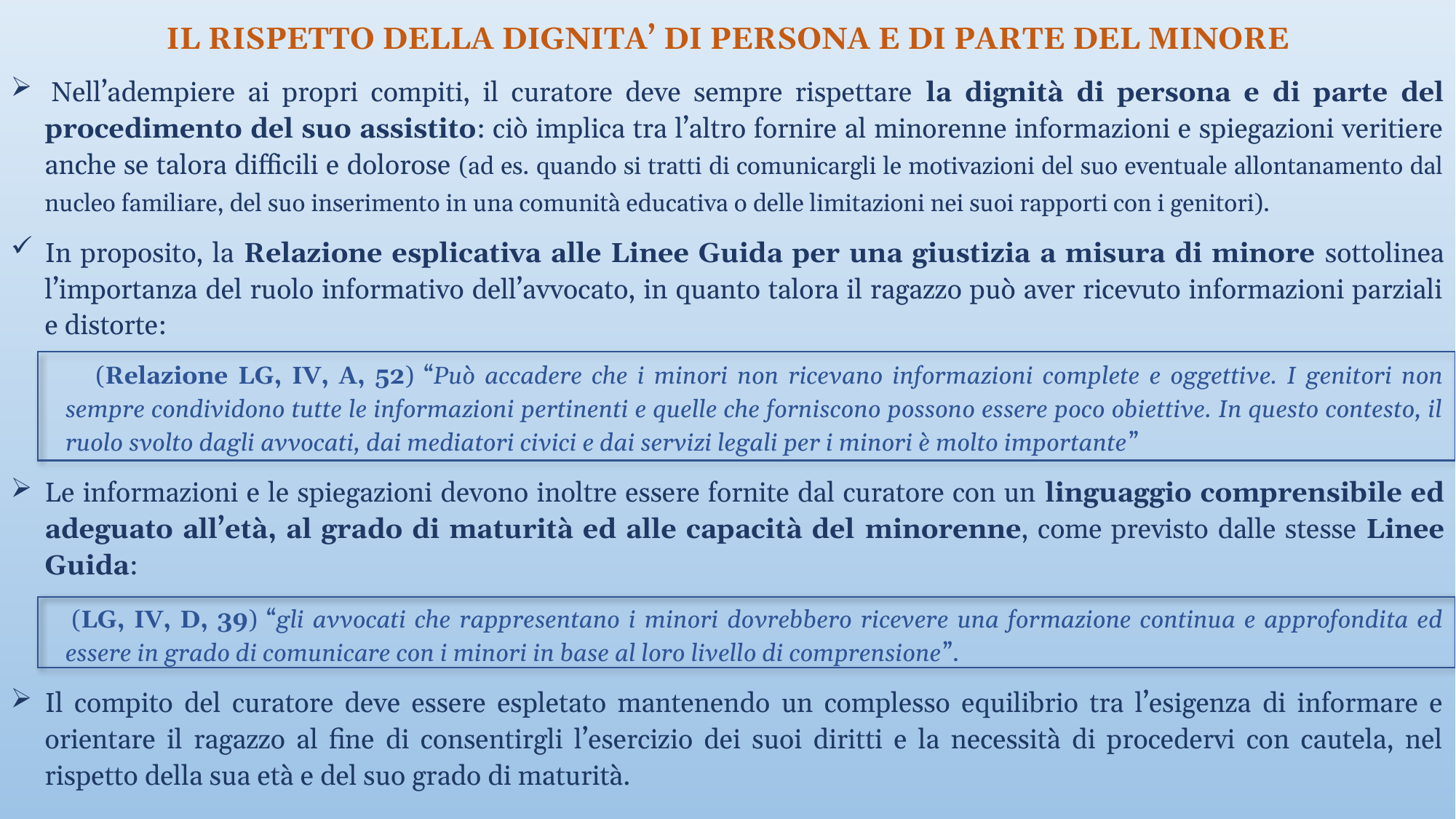

IL RISPETTO DELLA DIGNITA’ DI PERSONA E DI PARTE DEL MINORE
 Nell’adempiere ai propri compiti, il curatore deve sempre rispettare la dignità di persona e di parte del procedimento del suo assistito: ciò implica tra l’altro fornire al minorenne informazioni e spiegazioni veritiere anche se talora difficili e dolorose (ad es. quando si tratti di comunicargli le motivazioni del suo eventuale allontanamento dal nucleo familiare, del suo inserimento in una comunità educativa o delle limitazioni nei suoi rapporti con i genitori).
In proposito, la Relazione esplicativa alle Linee Guida per una giustizia a misura di minore sottolinea l’importanza del ruolo informativo dell’avvocato, in quanto talora il ragazzo può aver ricevuto informazioni parziali e distorte:
(Relazione LG, IV, A, 52) “Può accadere che i minori non ricevano informazioni complete e oggettive. I genitori non sempre condividono tutte le informazioni pertinenti e quelle che forniscono possono essere poco obiettive. In questo contesto, il ruolo svolto dagli avvocati, dai mediatori civici e dai servizi legali per i minori è molto importante”
Le informazioni e le spiegazioni devono inoltre essere fornite dal curatore con un linguaggio comprensibile ed adeguato all’età, al grado di maturità ed alle capacità del minorenne, come previsto dalle stesse Linee Guida:
 (LG, IV, D, 39) “gli avvocati che rappresentano i minori dovrebbero ricevere una formazione continua e approfondita ed essere in grado di comunicare con i minori in base al loro livello di comprensione”.
Il compito del curatore deve essere espletato mantenendo un complesso equilibrio tra l’esigenza di informare e orientare il ragazzo al fine di consentirgli l’esercizio dei suoi diritti e la necessità di procedervi con cautela, nel rispetto della sua età e del suo grado di maturità.